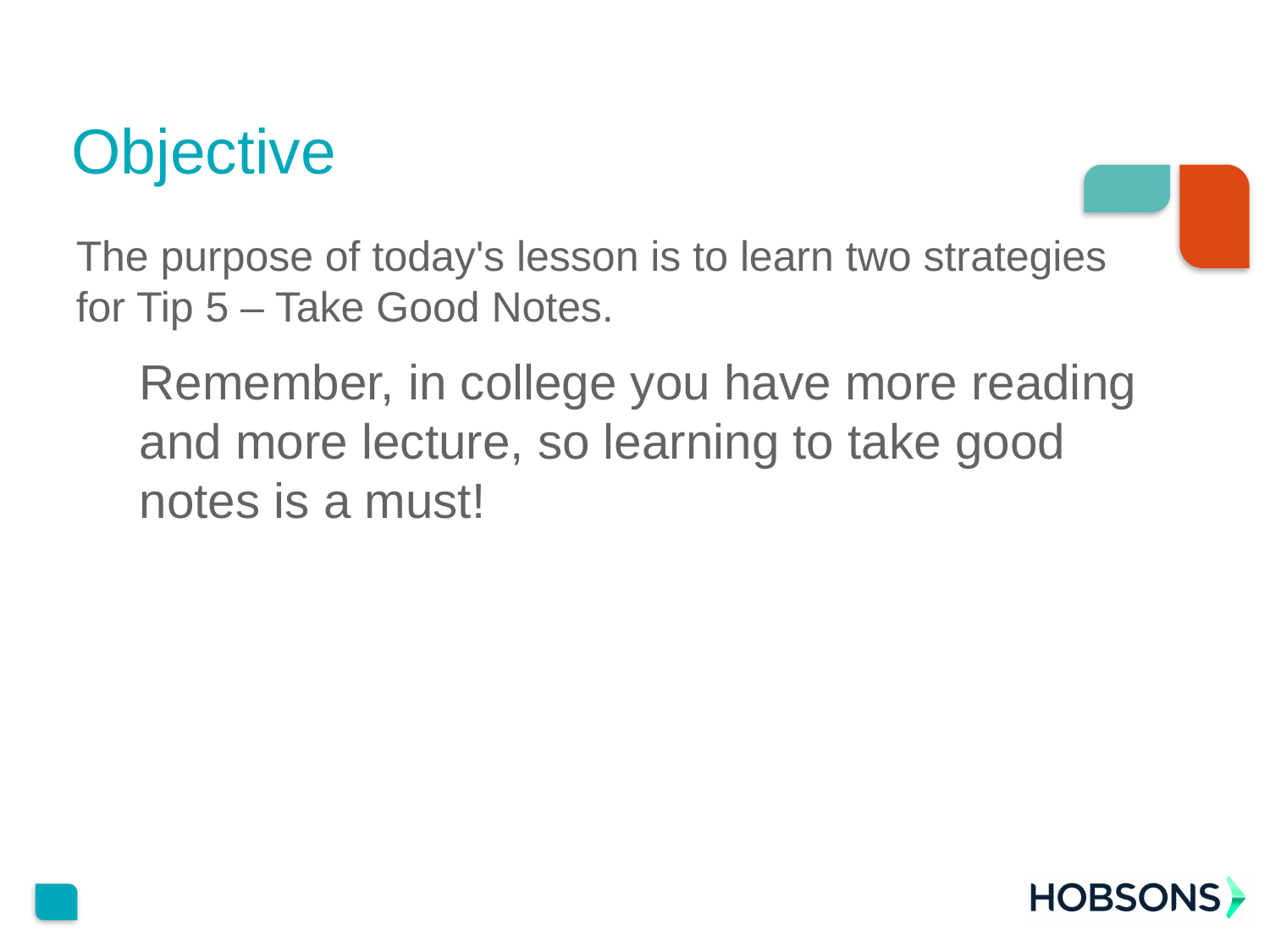

# Objective
The purpose of today's lesson is to learn two strategies for Tip 5 – Take Good Notes.
Remember, in college you have more reading and more lecture, so learning to take good notes is a must!